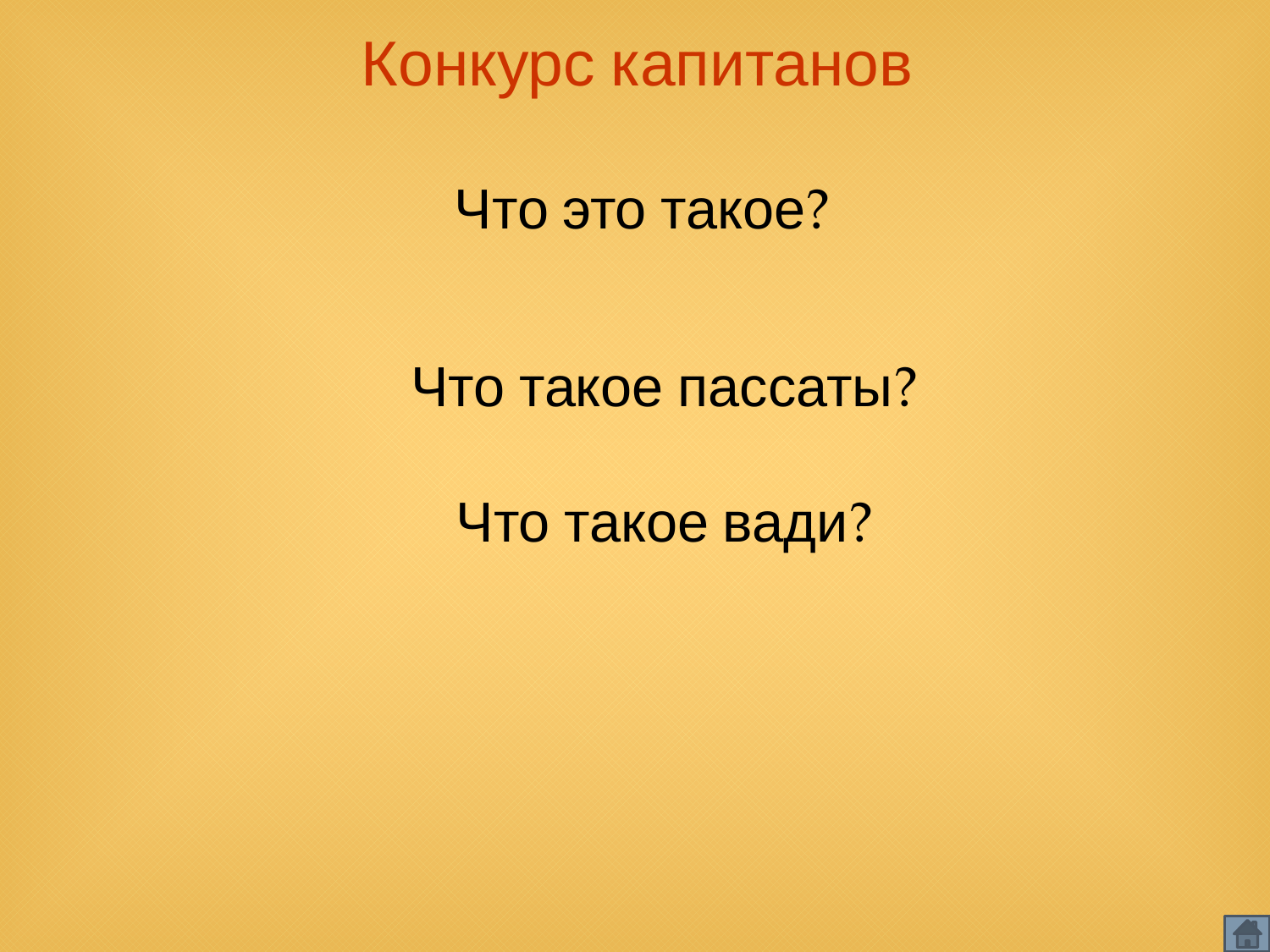

Конкурс капитанов
Что это такое?
Что такое пассаты?
Что такое вади?